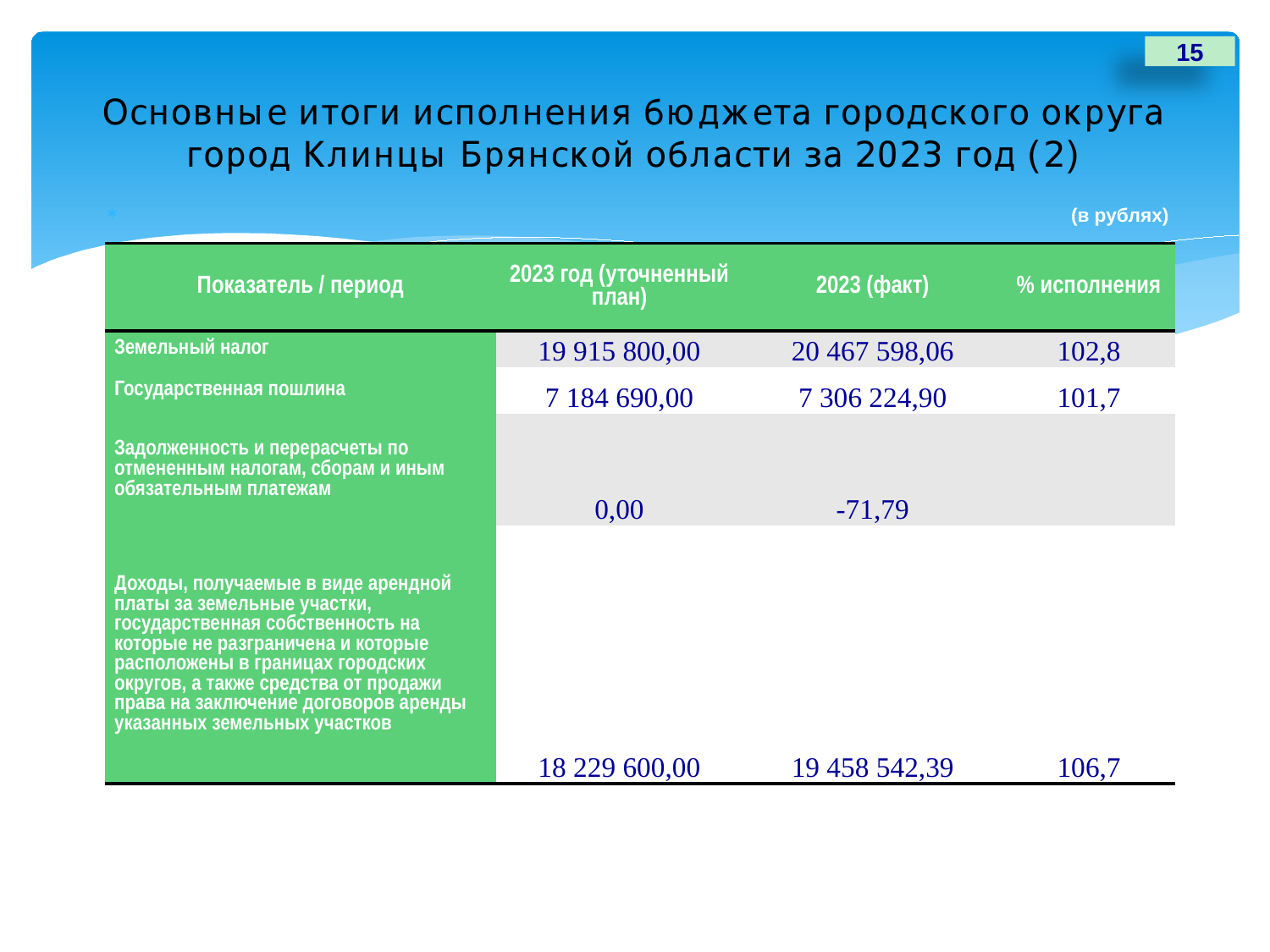

15
# Основные итоги исполнения бюджета городского округа город Клинцы Брянской области за 2023 год (2)
                                                                                                                                                                                (в рублях)

| Показатель / период | 2023 год (уточненный план) | 2023 (факт) | % исполнения |
| --- | --- | --- | --- |
| Земельный налог | 19 915 800,00 | 20 467 598,06 | 102,8 |
| Государственная пошлина | 7 184 690,00 | 7 306 224,90 | 101,7 |
| Задолженность и перерасчеты по отмененным налогам, сборам и иным обязательным платежам | 0,00 | -71,79 |  |
| Доходы, получаемые в виде арендной платы за земельные участки, государственная собственность на которые не разграничена и которые расположены в границах городских округов, а также средства от продажи права на заключение договоров аренды указанных земельных участков | 18 229 600,00 | 19 458 542,39 | 106,7 |